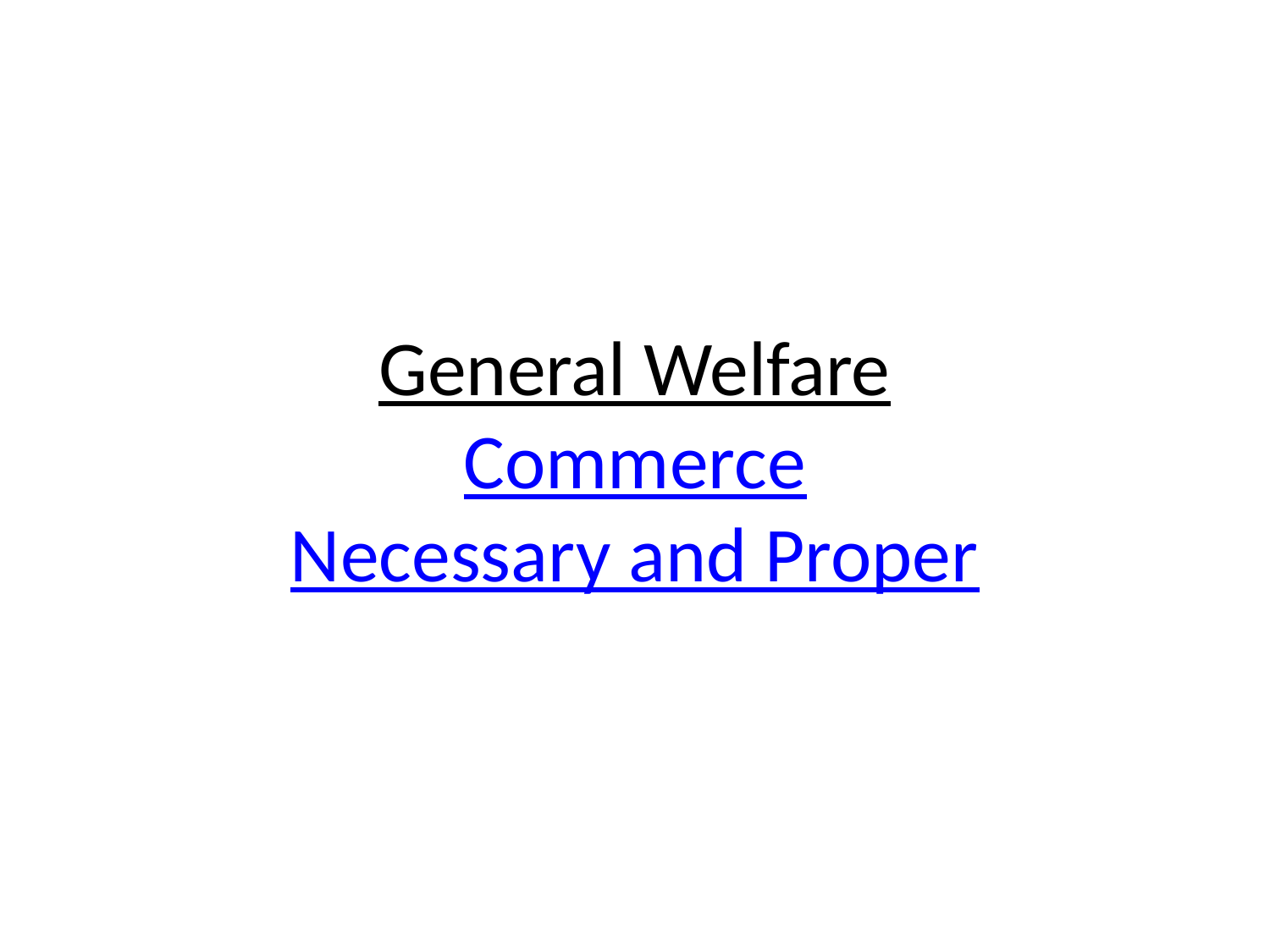

# General Welfare Commerce Necessary and Proper